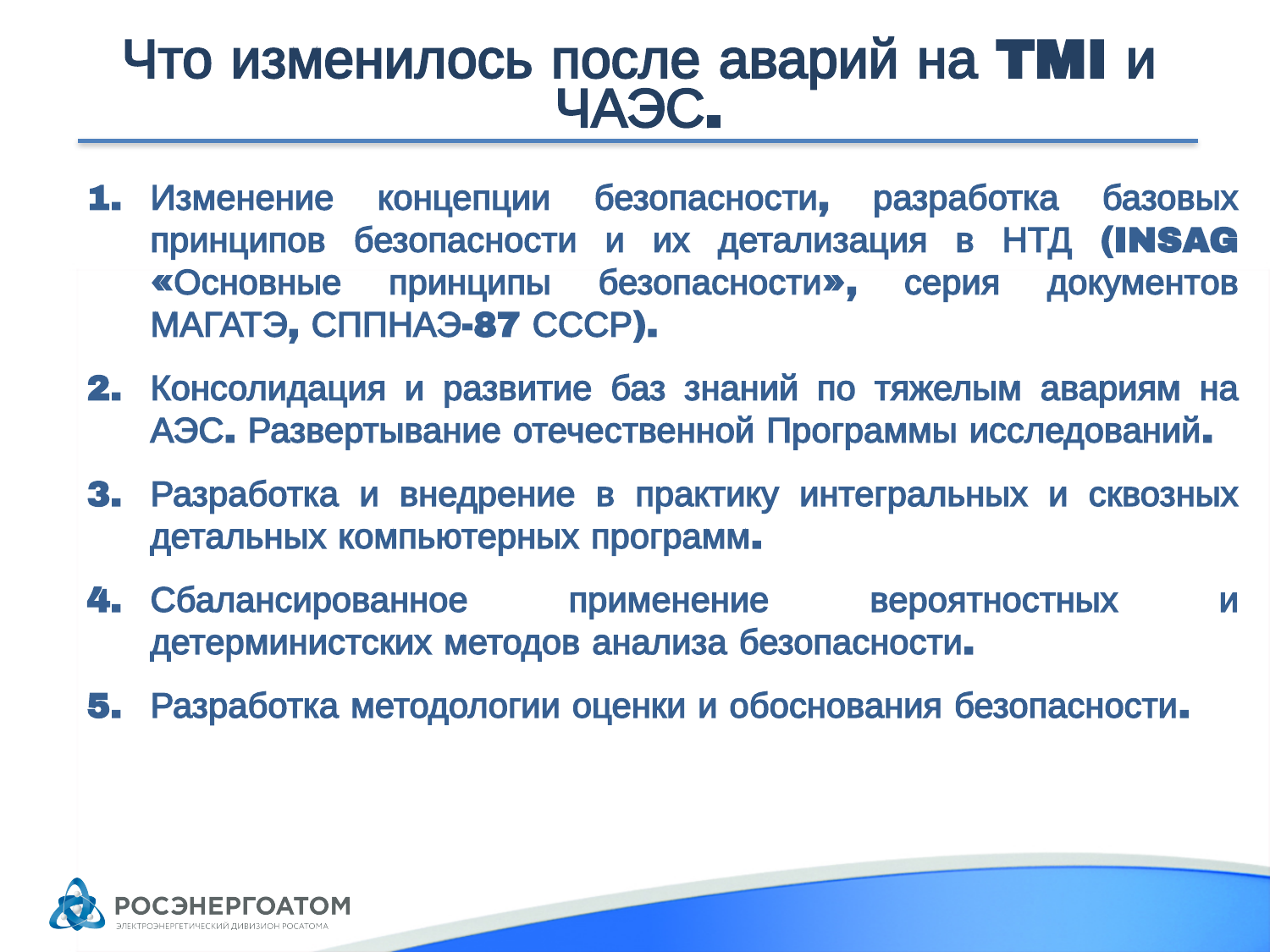

Что изменилось после аварий на TMI и ЧАЭС.
Изменение концепции безопасности, разработка базовых принципов безопасности и их детализация в НТД (INSAG «Основные принципы безопасности», серия документов МАГАТЭ, СППНАЭ-87 СССР).
Консолидация и развитие баз знаний по тяжелым авариям на АЭС. Развертывание отечественной Программы исследований.
Разработка и внедрение в практику интегральных и сквозных детальных компьютерных программ.
Сбалансированное применение вероятностных и детерминистских методов анализа безопасности.
Разработка методологии оценки и обоснования безопасности.